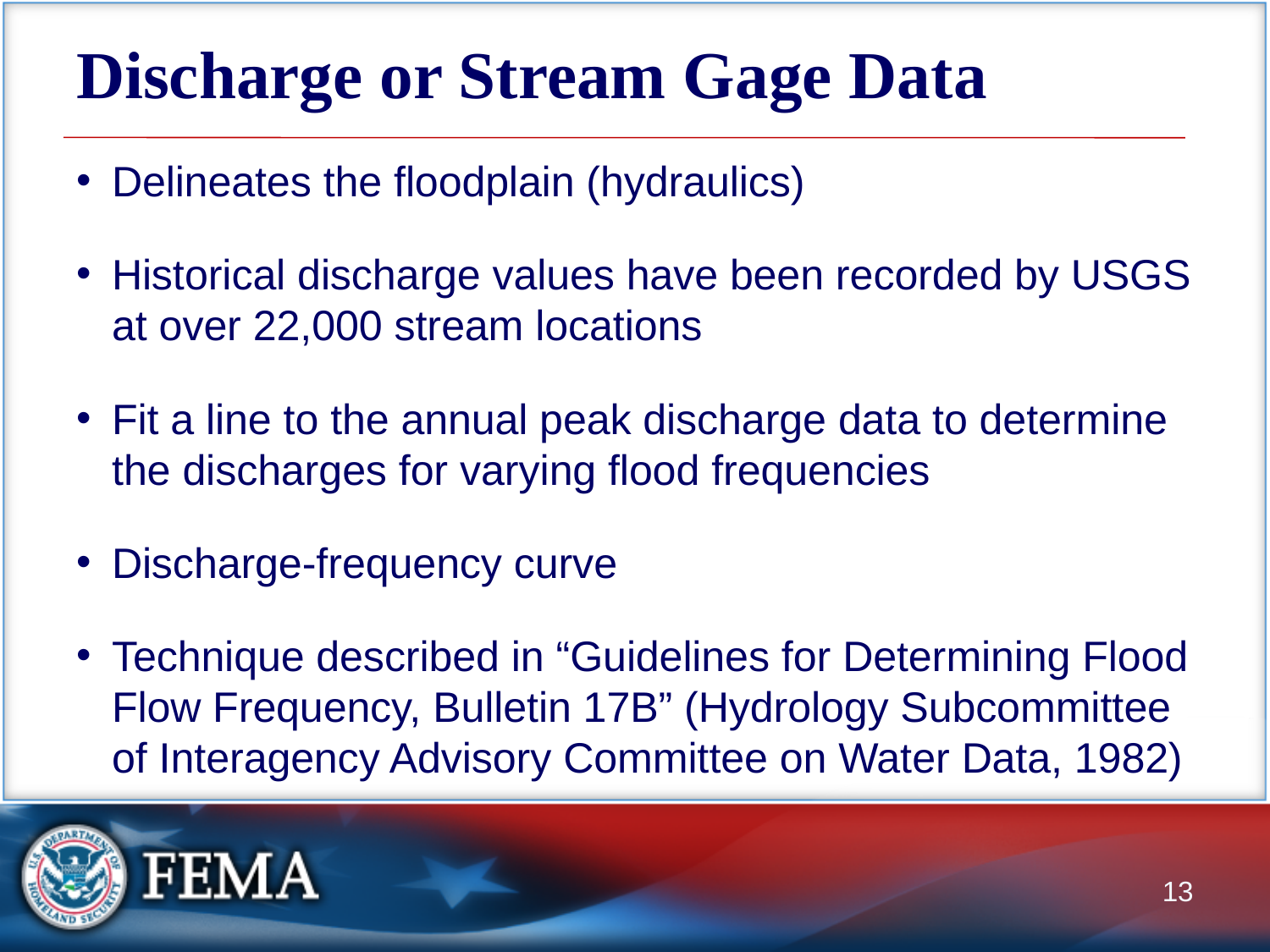

# Discharge or Stream Gage Data
Delineates the floodplain (hydraulics)
Historical discharge values have been recorded by USGS at over 22,000 stream locations
Fit a line to the annual peak discharge data to determine the discharges for varying flood frequencies
Discharge-frequency curve
Technique described in “Guidelines for Determining Flood Flow Frequency, Bulletin 17B” (Hydrology Subcommittee of Interagency Advisory Committee on Water Data, 1982)
13